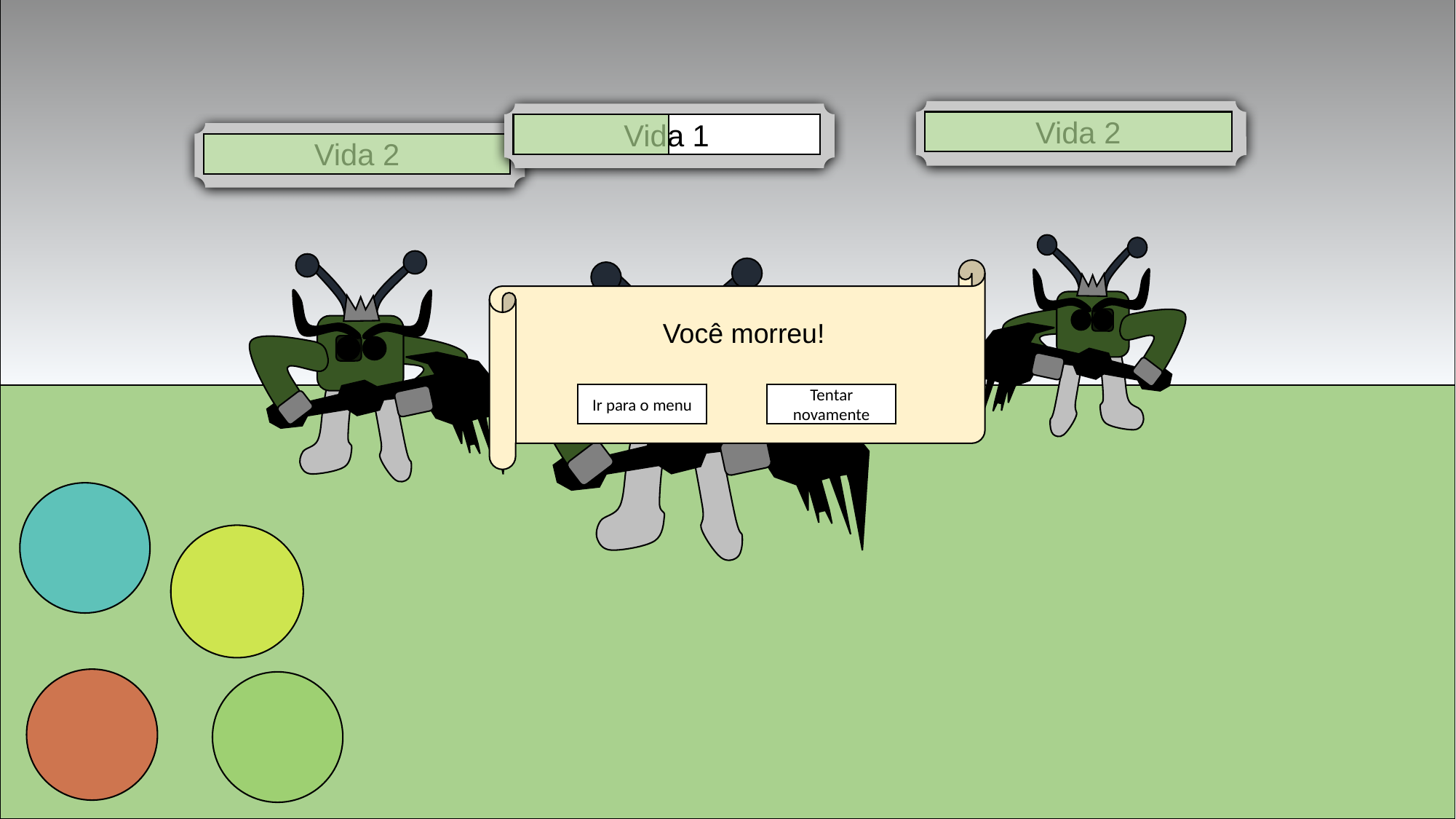

3

3

Vida 2

Vida 1

Vida 2

Você morreu!

Ir para o menu
Tentar novamente